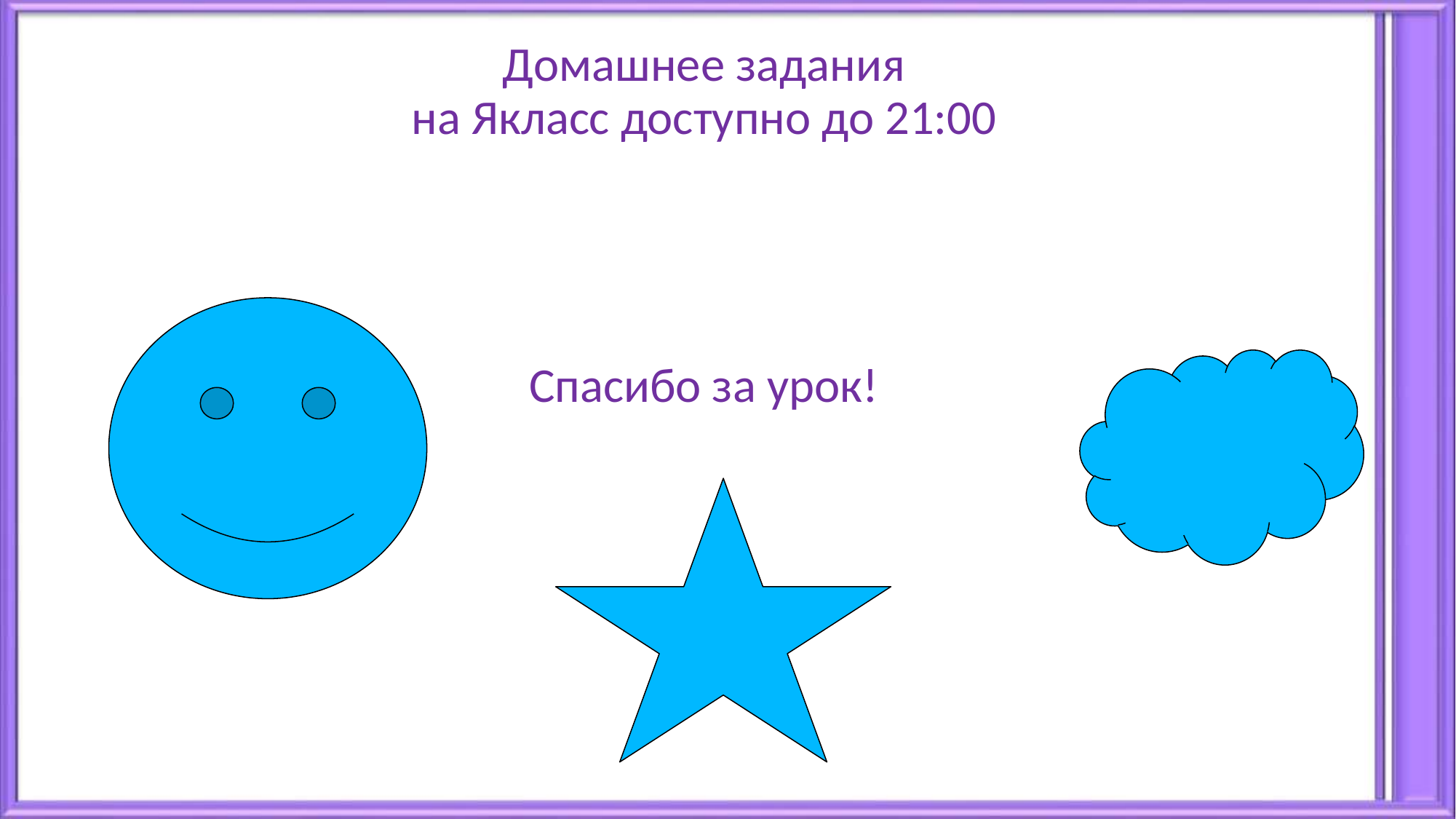

# Домашнее задания на Якласс доступно до 21:00 Спасибо за урок!